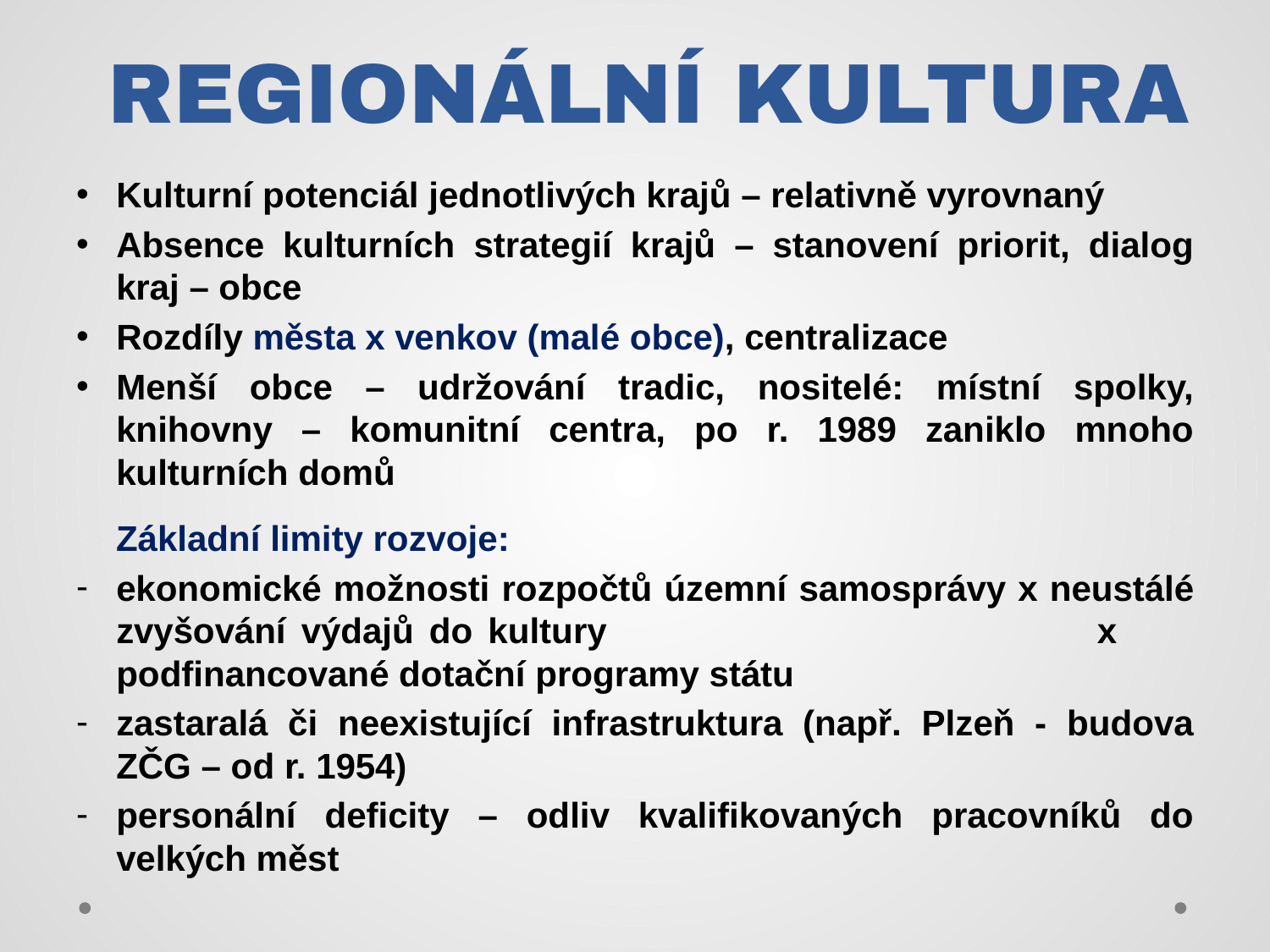

# REGIONÁLNÍ KULTURA
Kulturní potenciál jednotlivých krajů – relativně vyrovnaný
Absence kulturních strategií krajů – stanovení priorit, dialog kraj – obce
Rozdíly města x venkov (malé obce), centralizace
Menší obce – udržování tradic, nositelé: místní spolky, knihovny – komunitní centra, po r. 1989 zaniklo mnoho kulturních domů

    Základní limity rozvoje:
ekonomické možnosti rozpočtů územní samosprávy x neustálé zvyšování výdajů do kultury                                x      podfinancované dotační programy státu
zastaralá či neexistující infrastruktura (např. Plzeň - budova ZČG – od r. 1954)
personální deficity – odliv kvalifikovaných pracovníků do velkých měst